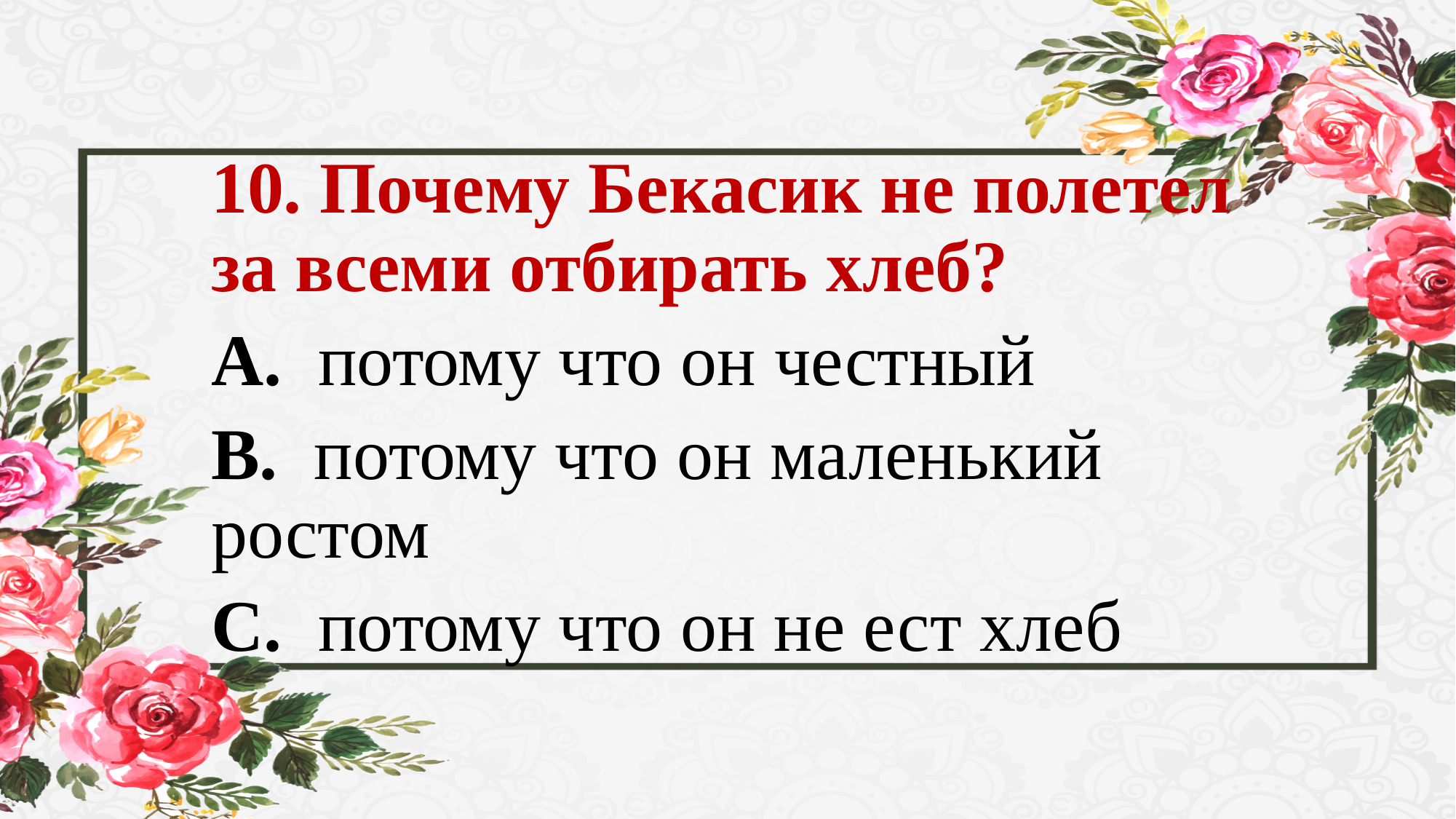

#
10. Почему Бекасик не полетел за всеми отбирать хлеб?
A.  потому что он честный
B.  потому что он маленький ростом
C.  потому что он не ест хлеб